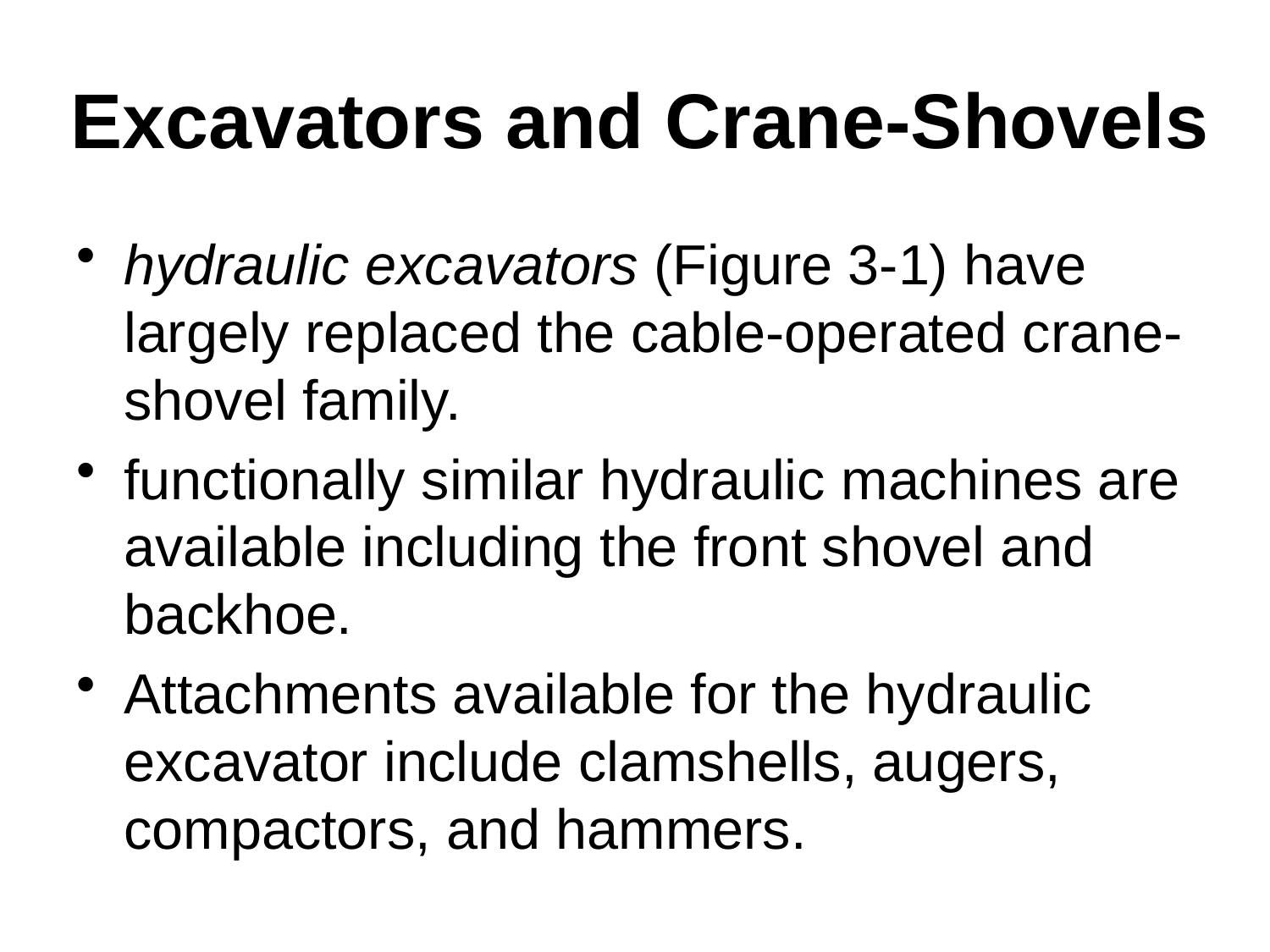

# Excavators and Crane-Shovels
hydraulic excavators (Figure 3-1) have largely replaced the cable-operated crane-shovel family.
functionally similar hydraulic machines are available including the front shovel and backhoe.
Attachments available for the hydraulic excavator include clamshells, augers, compactors, and hammers.